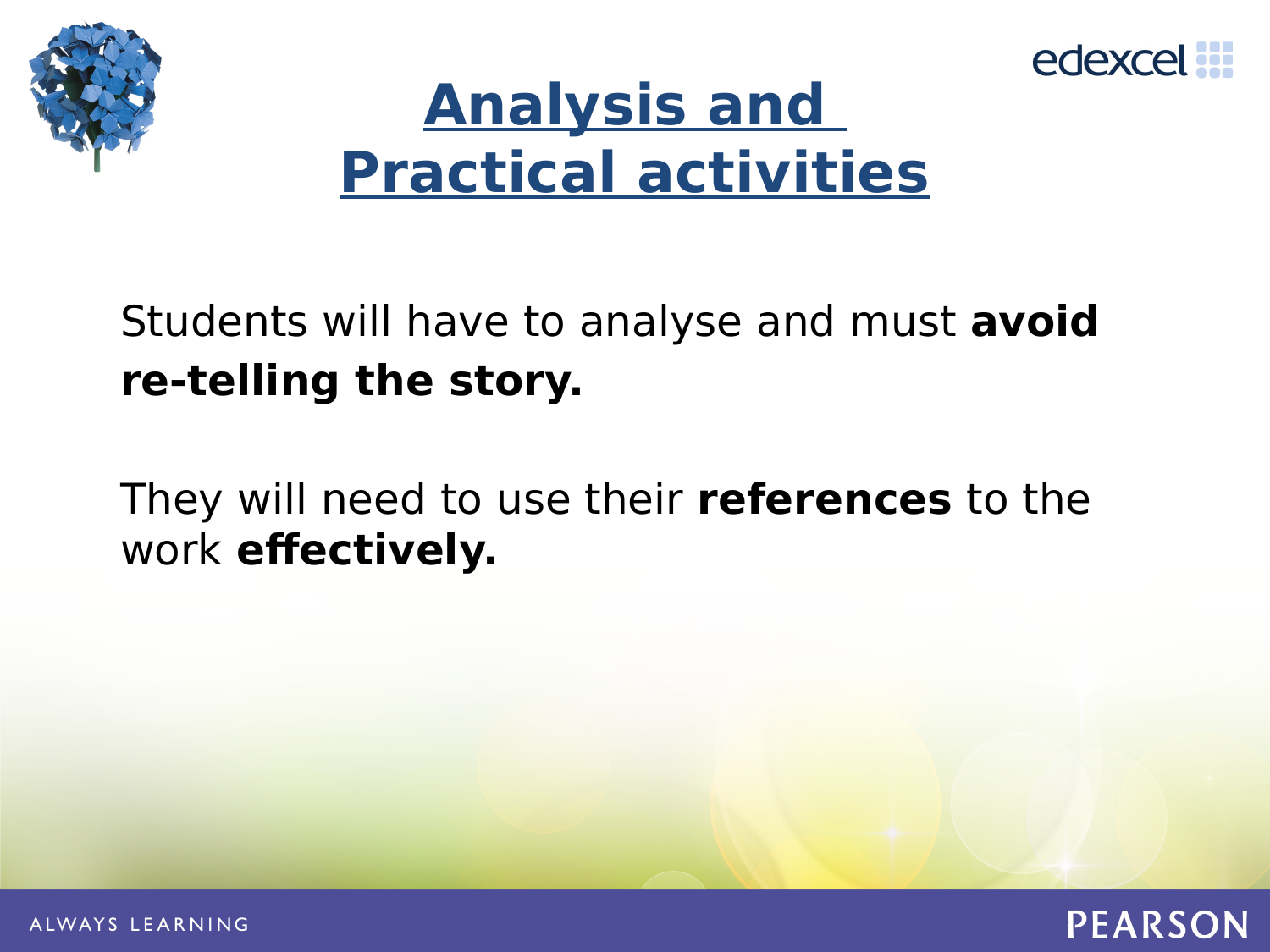

# Analysis and Practical activities
Students will have to analyse and must avoid
re-telling the story.

They will need to use their references to the work effectively.